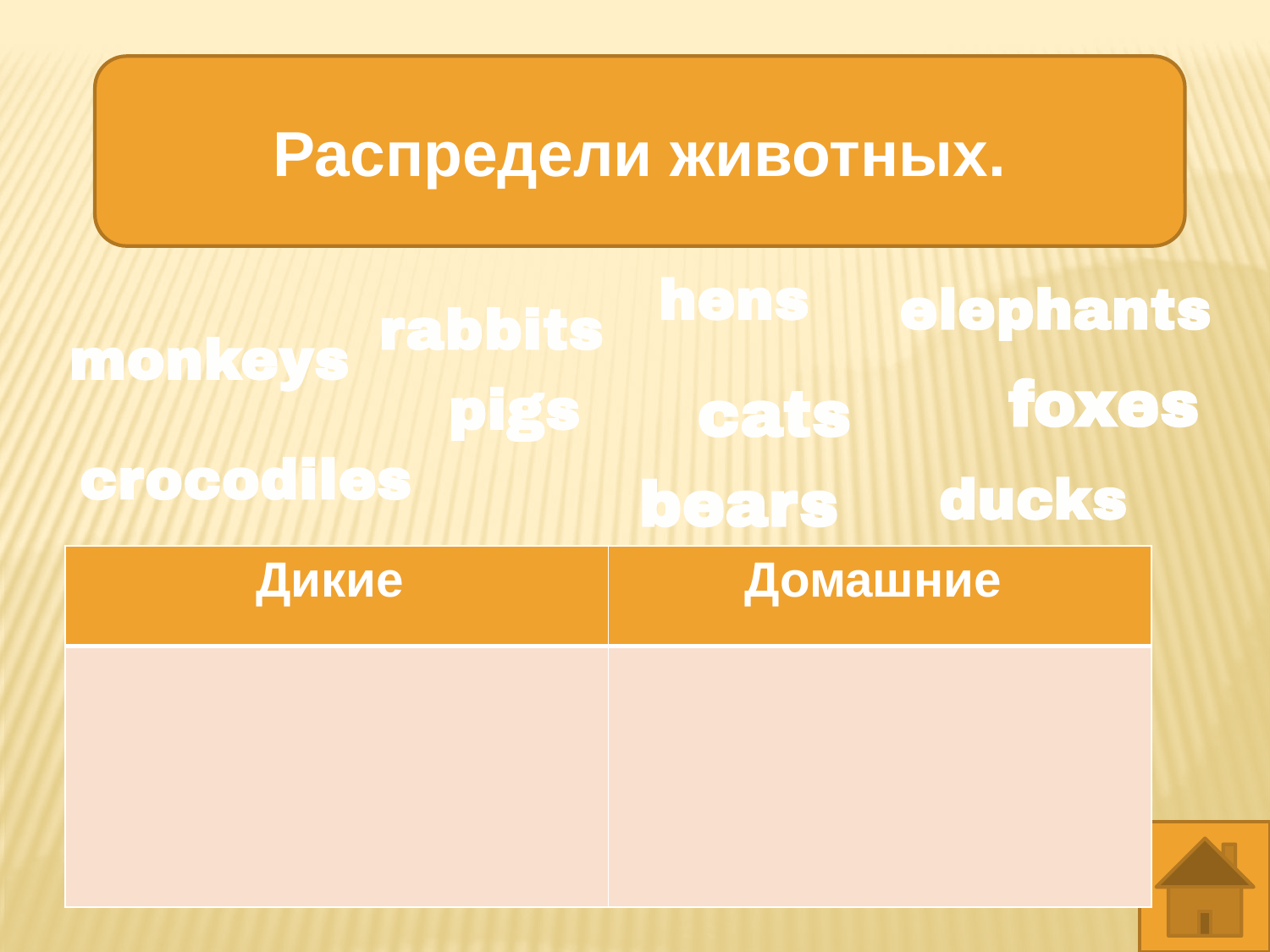

Распредели животных.
hens
elephants
rabbits
monkeys
foxes
pigs
cats
crocodiles
bears
ducks
| Дикие | Домашние |
| --- | --- |
|  |  |